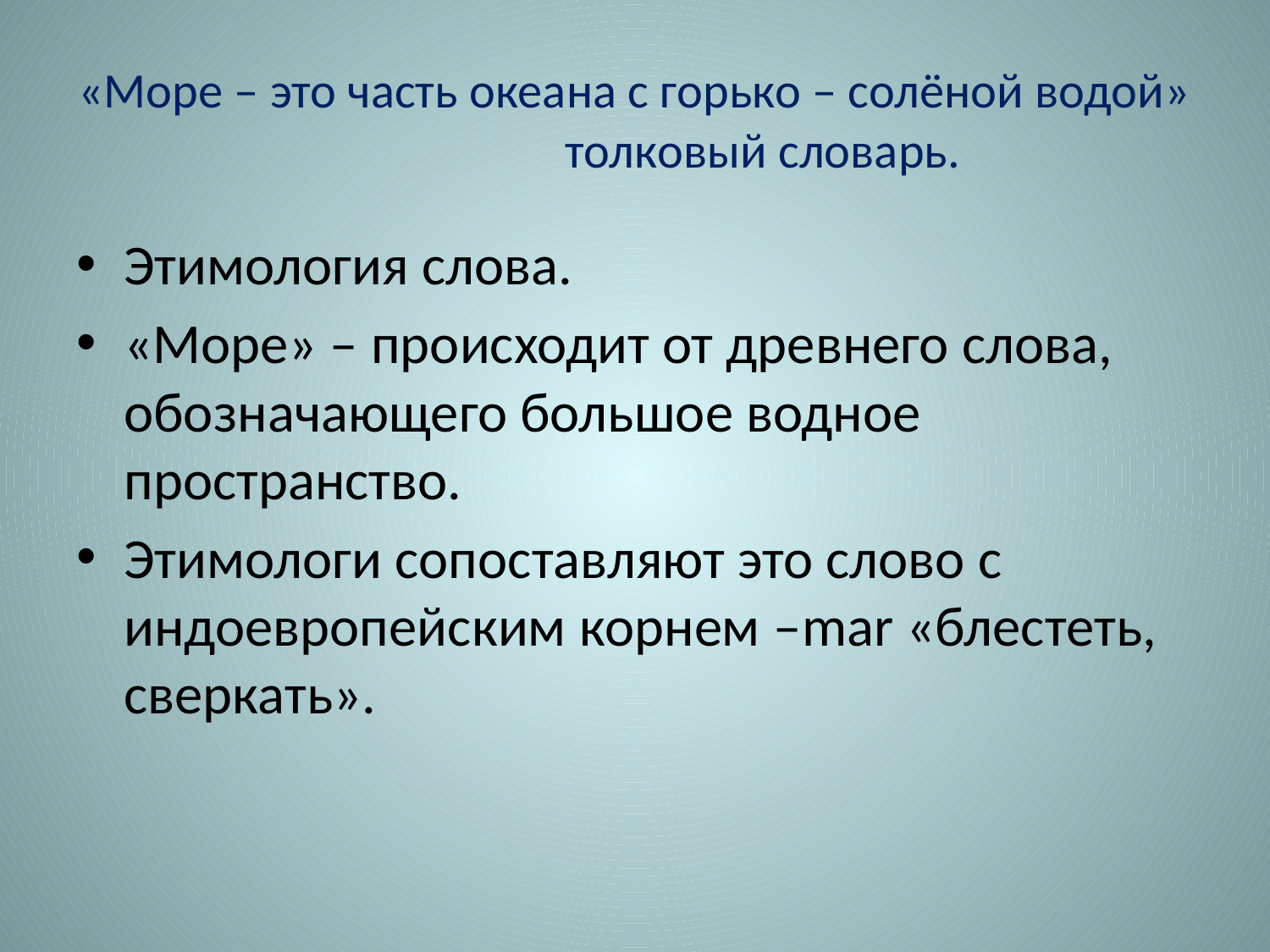

# «Море – это часть океана с горько – солёной водой» толковый словарь.
Этимология слова.
«Море» – происходит от древнего слова, обозначающего большое водное пространство.
Этимологи сопоставляют это слово с индоевропейским корнем –mar «блестеть, сверкать».